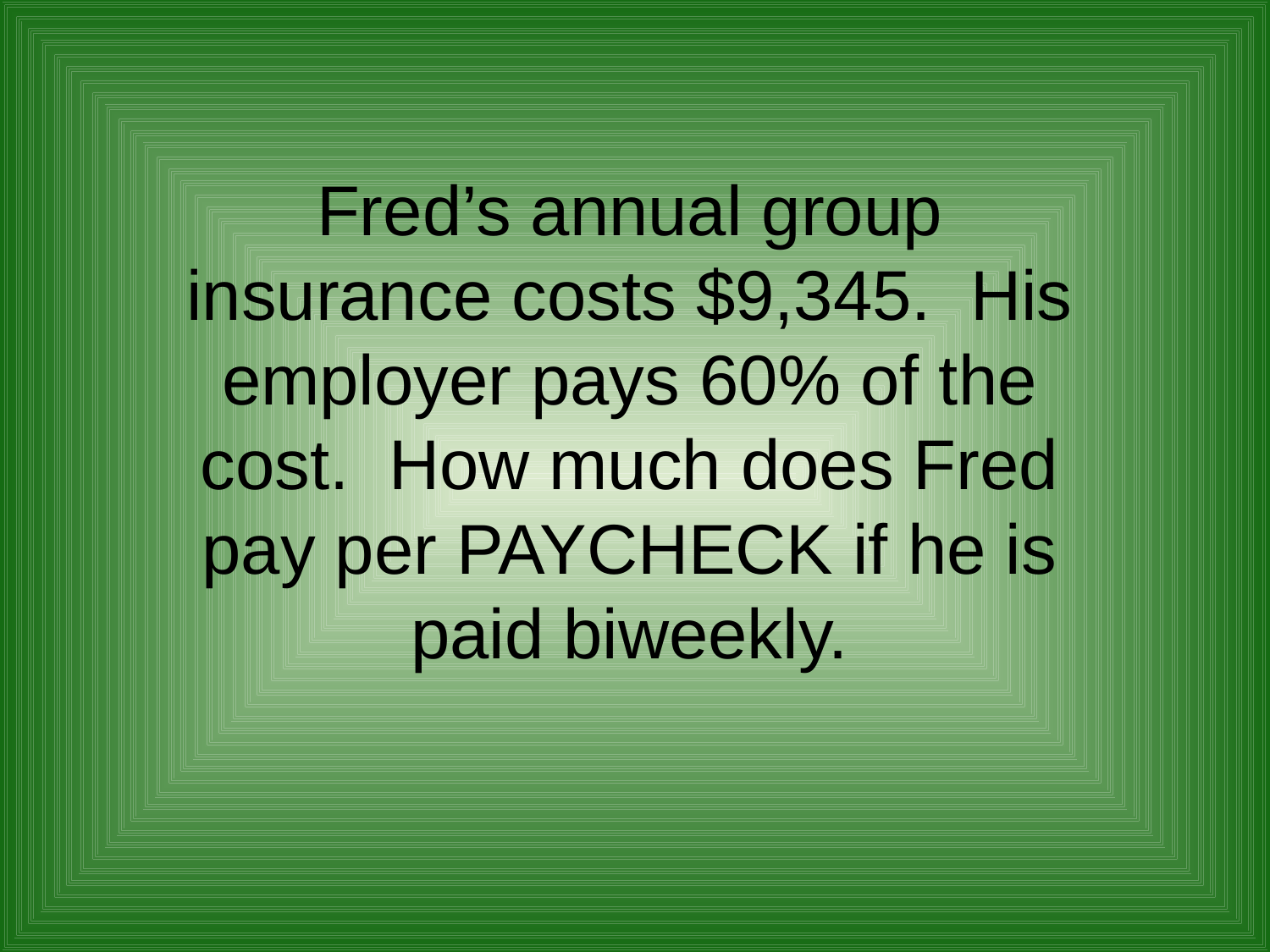

Fred’s annual group insurance costs $9,345.  His employer pays 60% of the cost.  How much does Fred pay per PAYCHECK if he is paid biweekly.